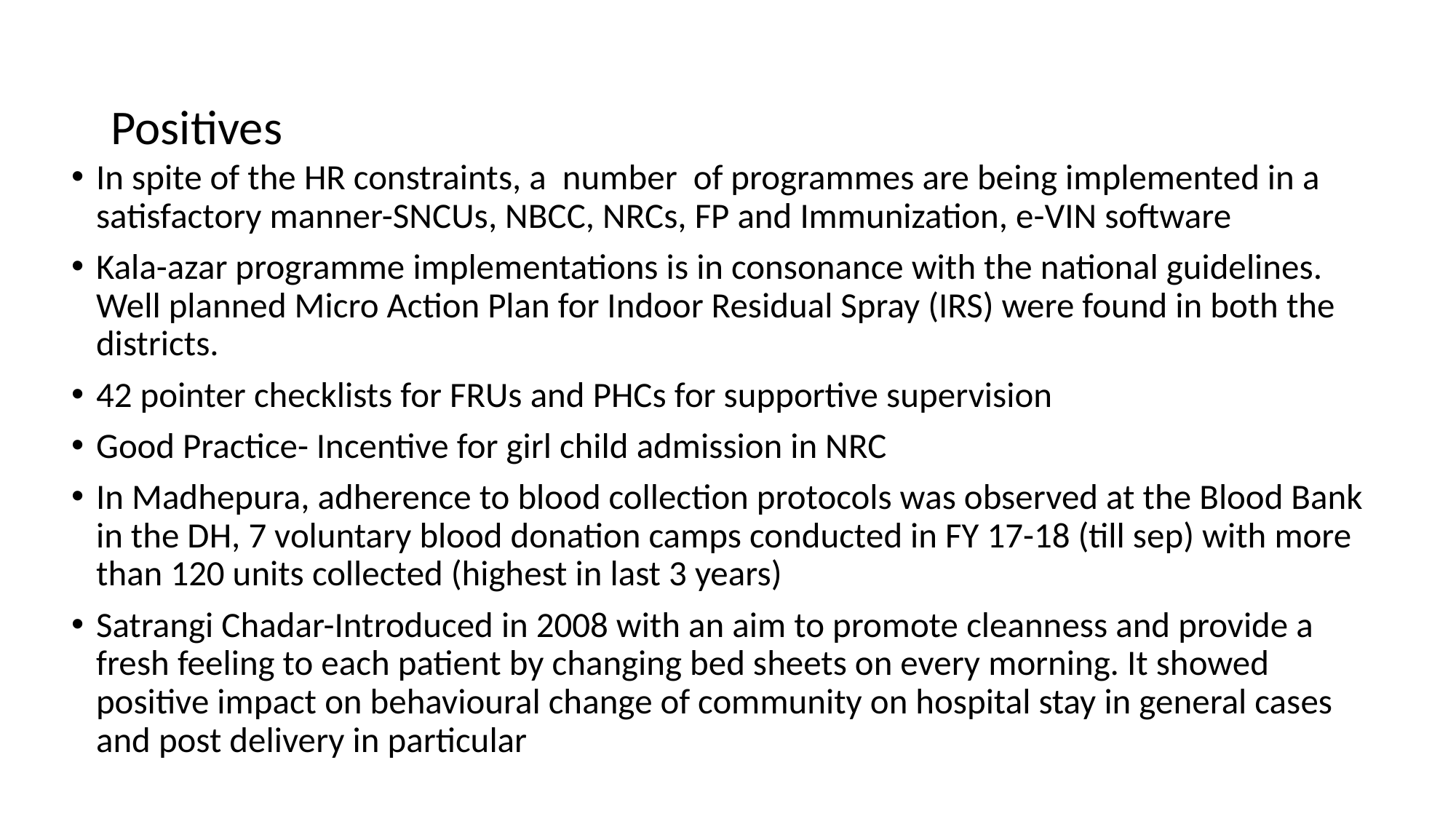

# Positives
In spite of the HR constraints, a  number  of programmes are being implemented in a satisfactory manner-SNCUs, NBCC, NRCs, FP and Immunization, e-VIN software
Kala-azar programme implementations is in consonance with the national guidelines. Well planned Micro Action Plan for Indoor Residual Spray (IRS) were found in both the districts.
42 pointer checklists for FRUs and PHCs for supportive supervision
Good Practice- Incentive for girl child admission in NRC
In Madhepura, adherence to blood collection protocols was observed at the Blood Bank in the DH, 7 voluntary blood donation camps conducted in FY 17-18 (till sep) with more than 120 units collected (highest in last 3 years)
Satrangi Chadar-Introduced in 2008 with an aim to promote cleanness and provide a fresh feeling to each patient by changing bed sheets on every morning. It showed positive impact on behavioural change of community on hospital stay in general cases and post delivery in particular